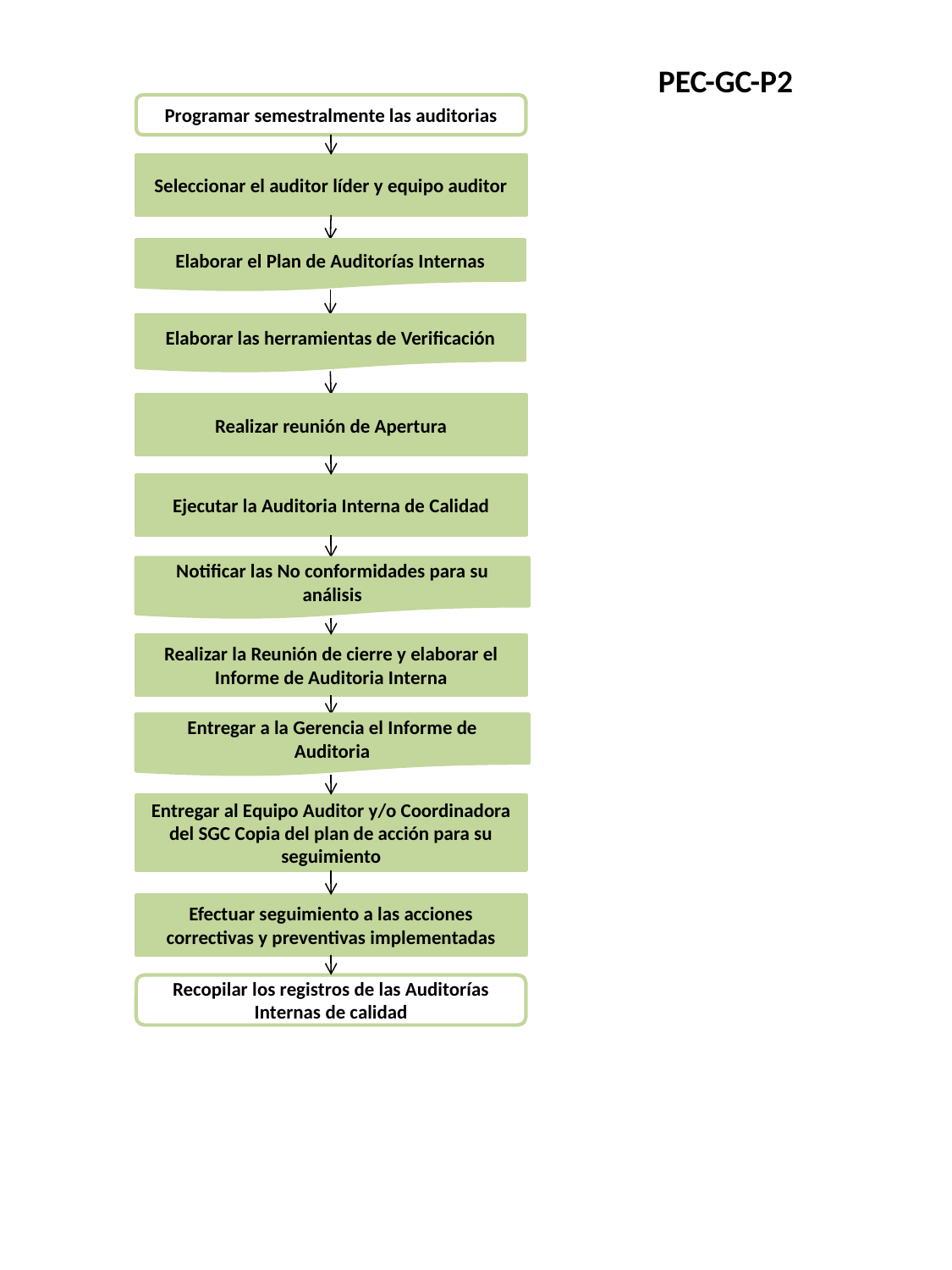

PEC-GC-P2
Programar semestralmente las auditorias
Seleccionar el auditor líder y equipo auditor
Elaborar el Plan de Auditorías Internas
Elaborar las herramientas de Verificación
Realizar reunión de Apertura
Ejecutar la Auditoria Interna de Calidad
Notificar las No conformidades para su análisis
Realizar la Reunión de cierre y elaborar el Informe de Auditoria Interna
Entregar a la Gerencia el Informe de Auditoria
Entregar al Equipo Auditor y/o Coordinadora del SGC Copia del plan de acción para su seguimiento
Efectuar seguimiento a las acciones correctivas y preventivas implementadas
Recopilar los registros de las Auditorías Internas de calidad